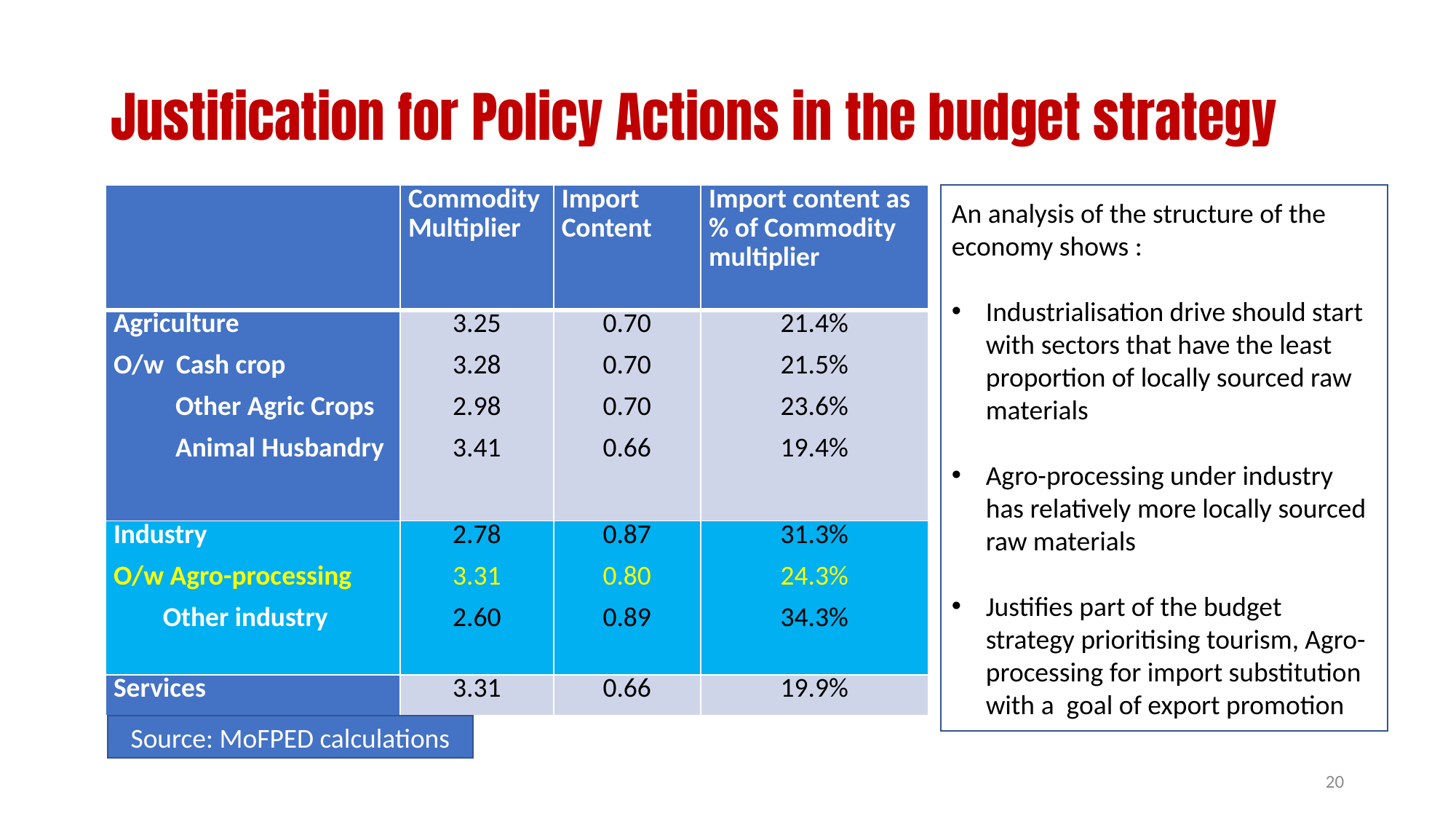

# Justification for Policy Actions in the budget strategy
|  | Commodity Multiplier | Import Content | Import content as % of Commodity multiplier |
| --- | --- | --- | --- |
| Agriculture O/w Cash crop Other Agric Crops Animal Husbandry | 3.25 3.28 2.98 3.41 | 0.70 0.70 0.70 0.66 | 21.4% 21.5% 23.6% 19.4% |
| Industry O/w Agro-processing Other industry | 2.78 3.31 2.60 | 0.87 0.80 0.89 | 31.3% 24.3% 34.3% |
| Services | 3.31 | 0.66 | 19.9% |
An analysis of the structure of the economy shows :

Industrialisation drive should start with sectors that have the least proportion of locally sourced raw materials

Agro-processing under industry has relatively more locally sourced raw materials

Justifies part of the budget strategy prioritising tourism, Agro-processing for import substitution with a  goal of export promotion
Source: MoFPED calculations
20